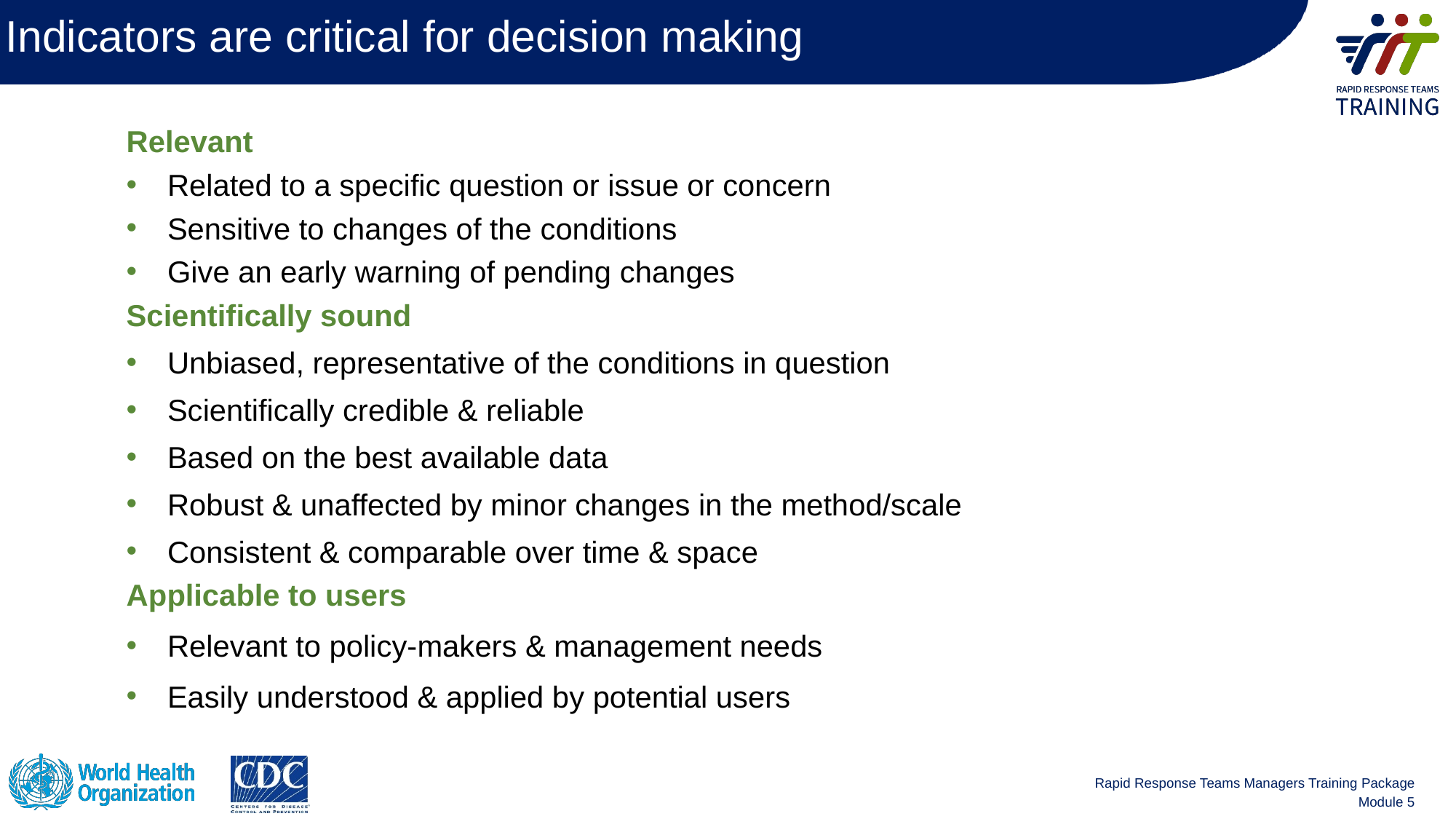

Indicators are critical for decision making
Relevant
Related to a specific question or issue or concern
Sensitive to changes of the conditions
Give an early warning of pending changes
Scientifically sound
Unbiased, representative of the conditions in question
Scientifically credible & reliable
Based on the best available data
Robust & unaffected by minor changes in the method/scale
Consistent & comparable over time & space
Applicable to users
Relevant to policy-makers & management needs
Easily understood & applied by potential users